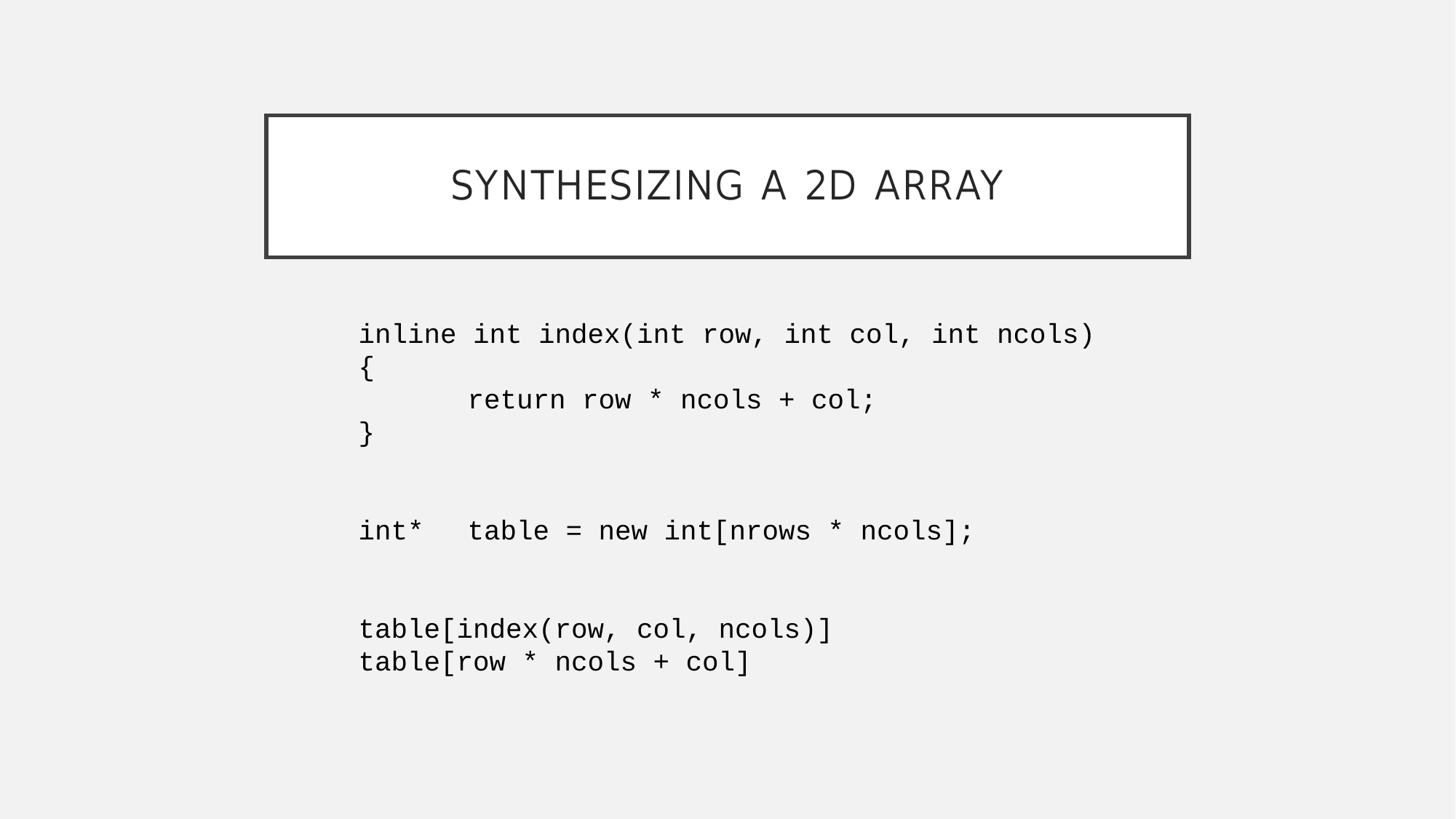

# Synthesizing a 2D array
inline int index(int row, int col, int ncols)
{
	return row * ncols + col;
}

int*	table = new int[nrows * ncols];

table[index(row, col, ncols)]
table[row * ncols + col]